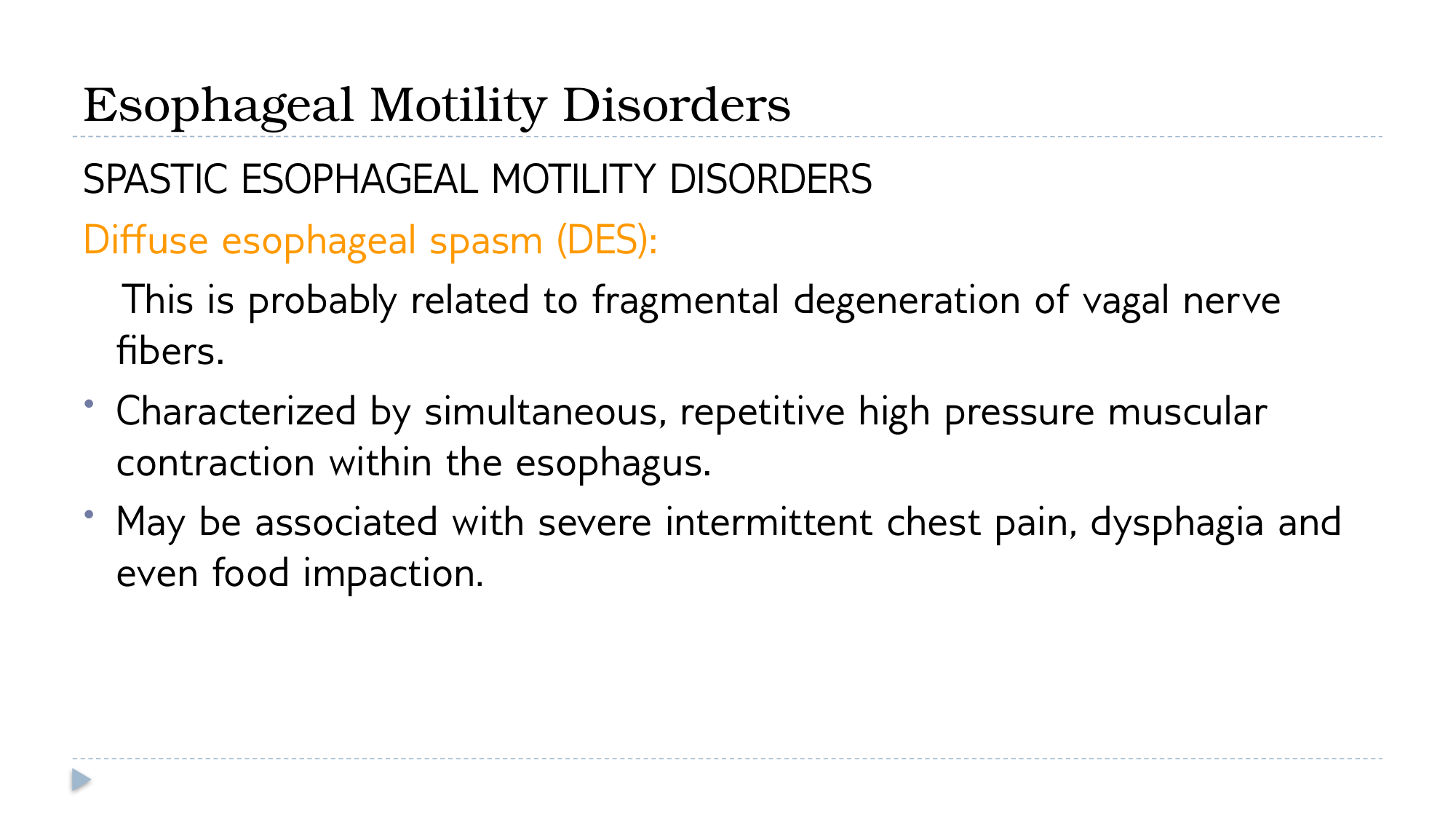

# Esophageal Motility Disorders
SPASTIC ESOPHAGEAL MOTILITY DISORDERS
Diffuse esophageal spasm (DES):
   This is probably related to fragmental degeneration of vagal nerve fibers.
Characterized by simultaneous, repetitive high pressure muscular contraction within the esophagus.
May be associated with severe intermittent chest pain, dysphagia and even food impaction.